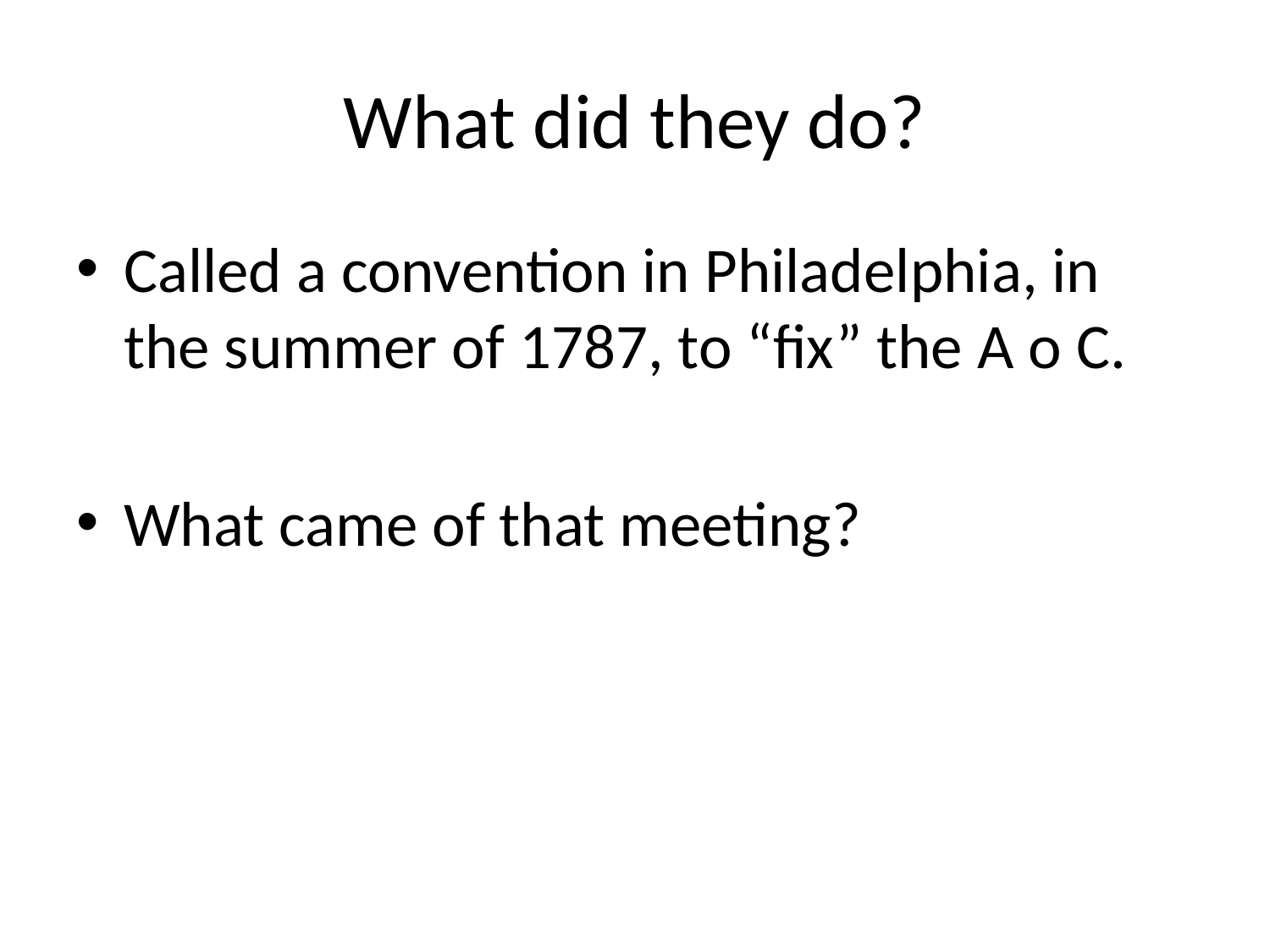

# What did they do?
Called a convention in Philadelphia, in the summer of 1787, to “fix” the A o C.

What came of that meeting?